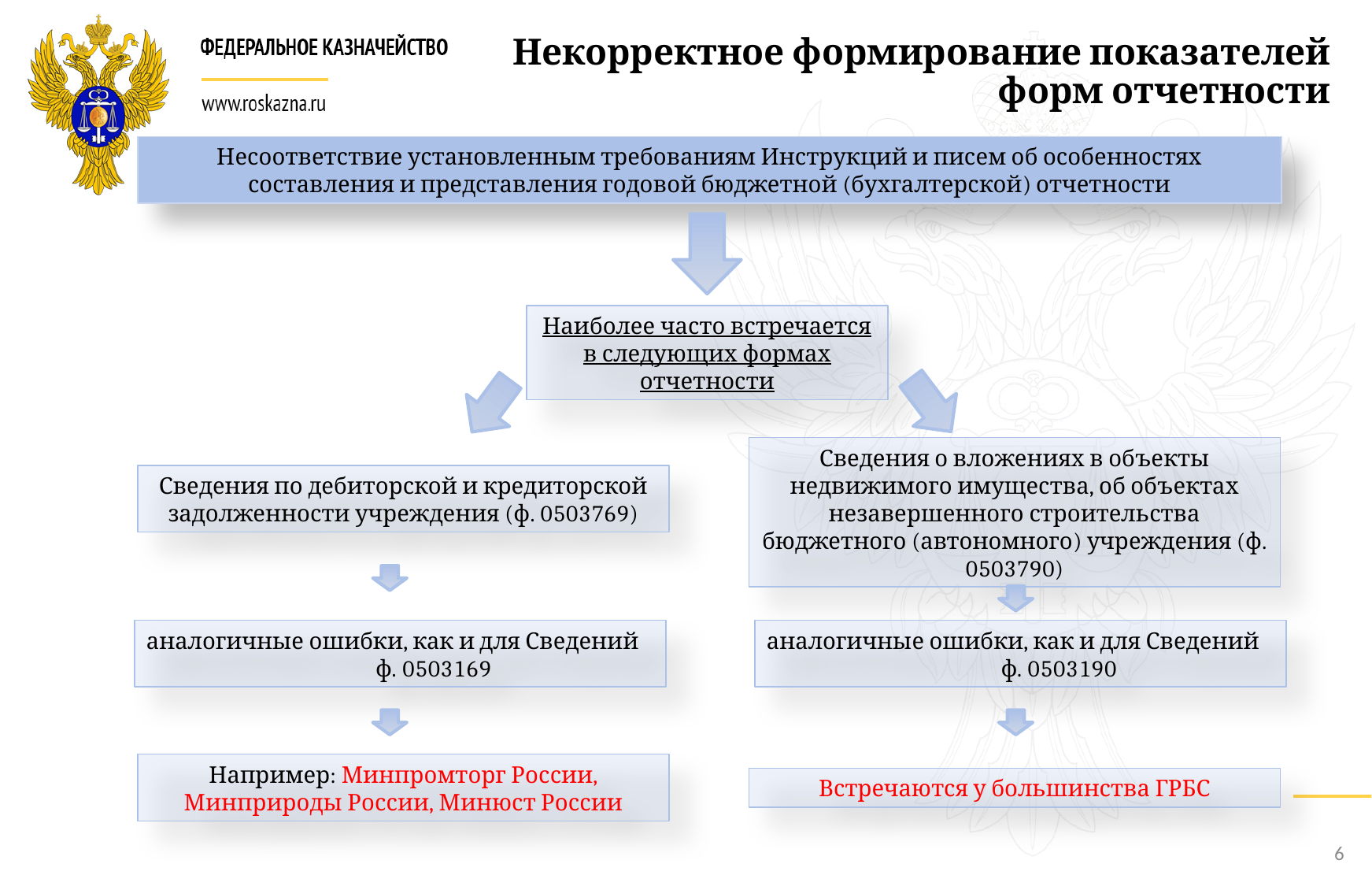

# Некорректное формирование показателей форм отчетности
Несоответствие установленным требованиям Инструкций и писем об особенностях составления и представления годовой бюджетной (бухгалтерской) отчетности

Наиболее часто встречается в следующих формах отчетности

Сведения о вложениях в объекты недвижимого имущества, об объектах незавершенного строительства бюджетного (автономного) учреждения (ф. 0503790)
Сведения по дебиторской и кредиторской задолженности учреждения (ф. 0503769)

аналогичные ошибки, как и для Сведений                 ф. 0503169
аналогичные ошибки, как и для Сведений                   ф. 0503190

Например: Минпромторг России, Минприроды России, Минюст России
Встречаются у большинства ГРБС
6